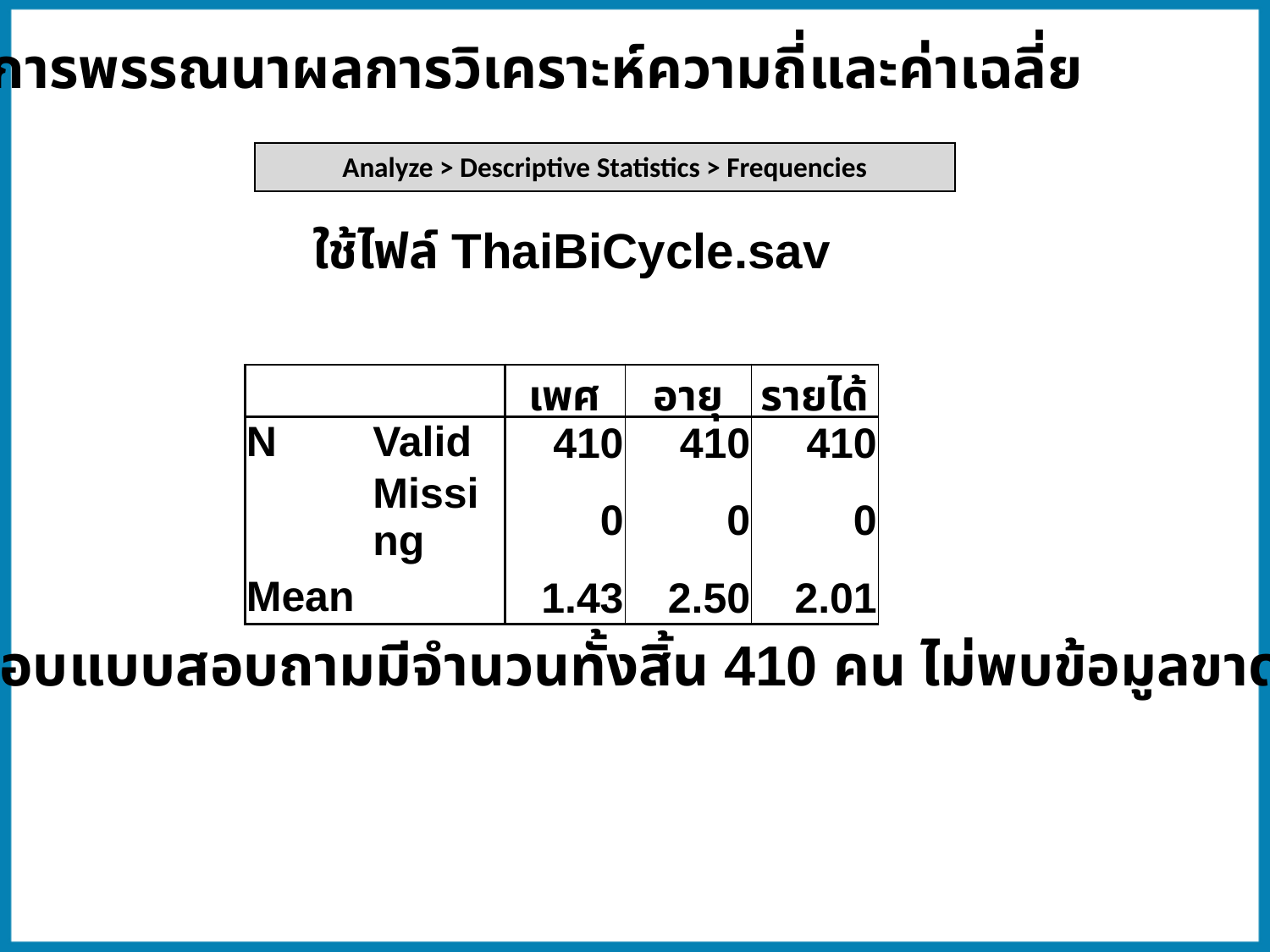

10.2.2 การพรรณนาผลการวิเคราะห์ความถี่และค่าเฉลี่ย
Analyze > Descriptive Statistics > Frequencies
ใช้ไฟล์ ThaiBiCycle.sav
|  |  | เพศ | อายุ | รายได้ |
| --- | --- | --- | --- | --- |
| N | Valid | 410 | 410 | 410 |
|  | Missing | 0 | 0 | 0 |
| Mean |  | 1.43 | 2.50 | 2.01 |
ผู้ตอบแบบสอบถามมีจำนวนทั้งสิ้น 410 คน ไม่พบข้อมูลขาดหาย